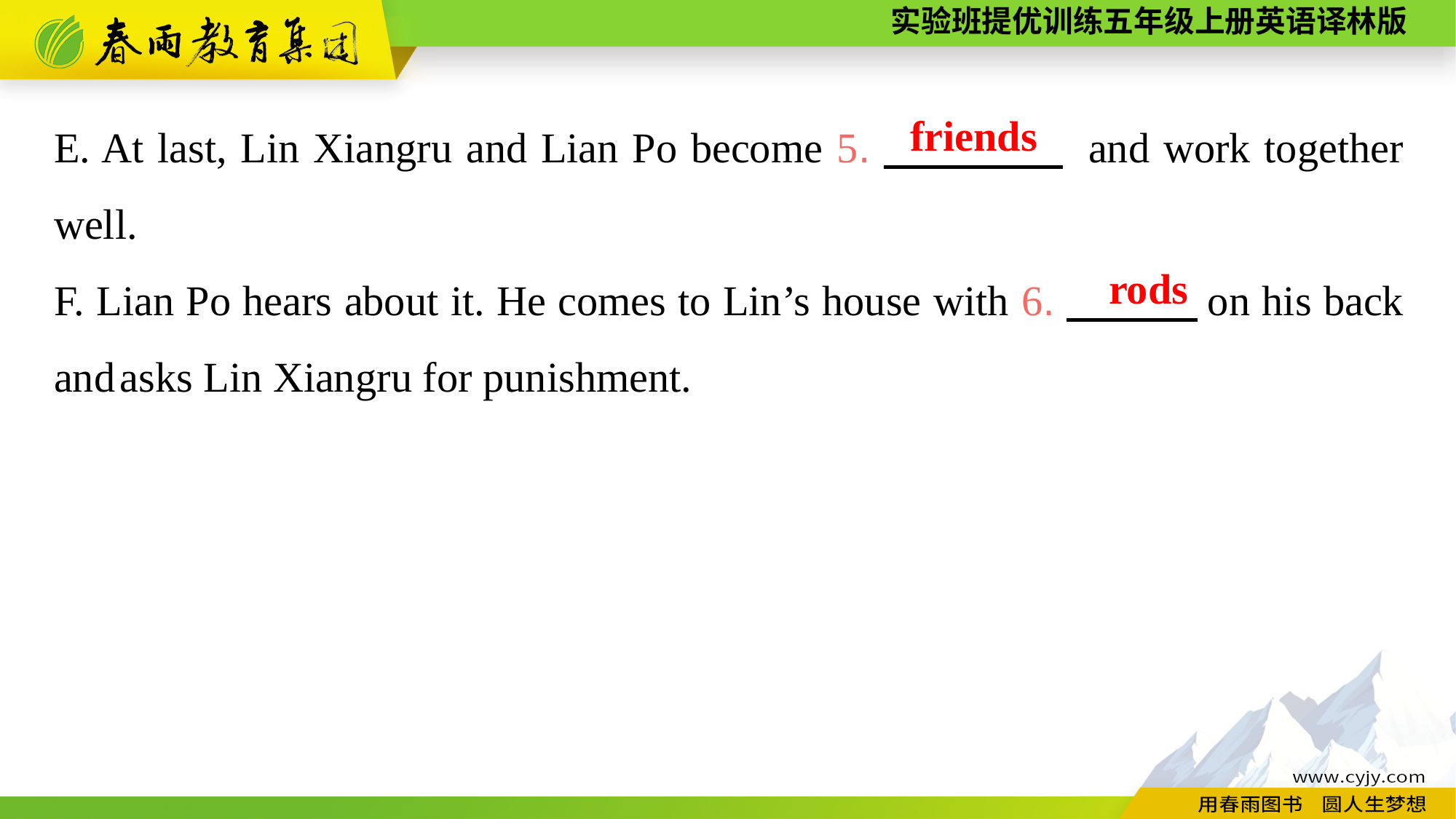

E. At last, Lin Xiangru and Lian Po become 5.　　　　 and work together well.
F. Lian Po hears about it. He comes to Lin’s house with 6.　　　on his back and asks Lin Xiangru for punishment.
friends
rods